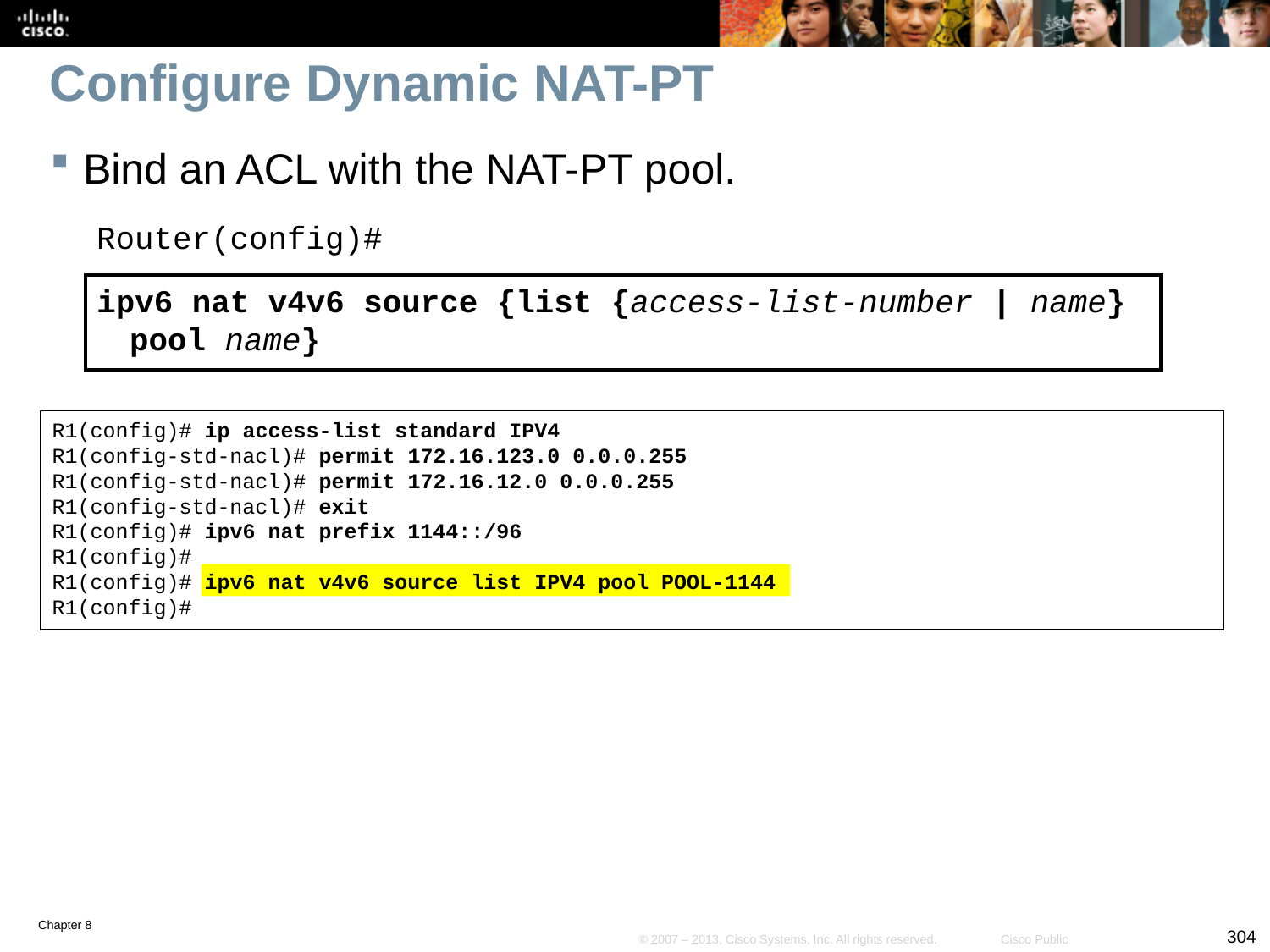

# Configure Dynamic NAT-PT
Bind an ACL with the NAT-PT pool.
Router(config)#
ipv6 nat v4v6 source {list {access-list-number | name} pool name}
R1(config)# ip access-list standard IPV4
R1(config-std-nacl)# permit 172.16.123.0 0.0.0.255
R1(config-std-nacl)# permit 172.16.12.0 0.0.0.255
R1(config-std-nacl)# exit
R1(config)# ipv6 nat prefix 1144::/96
R1(config)#
R1(config)# ipv6 nat v4v6 source list IPV4 pool POOL-1144
R1(config)#